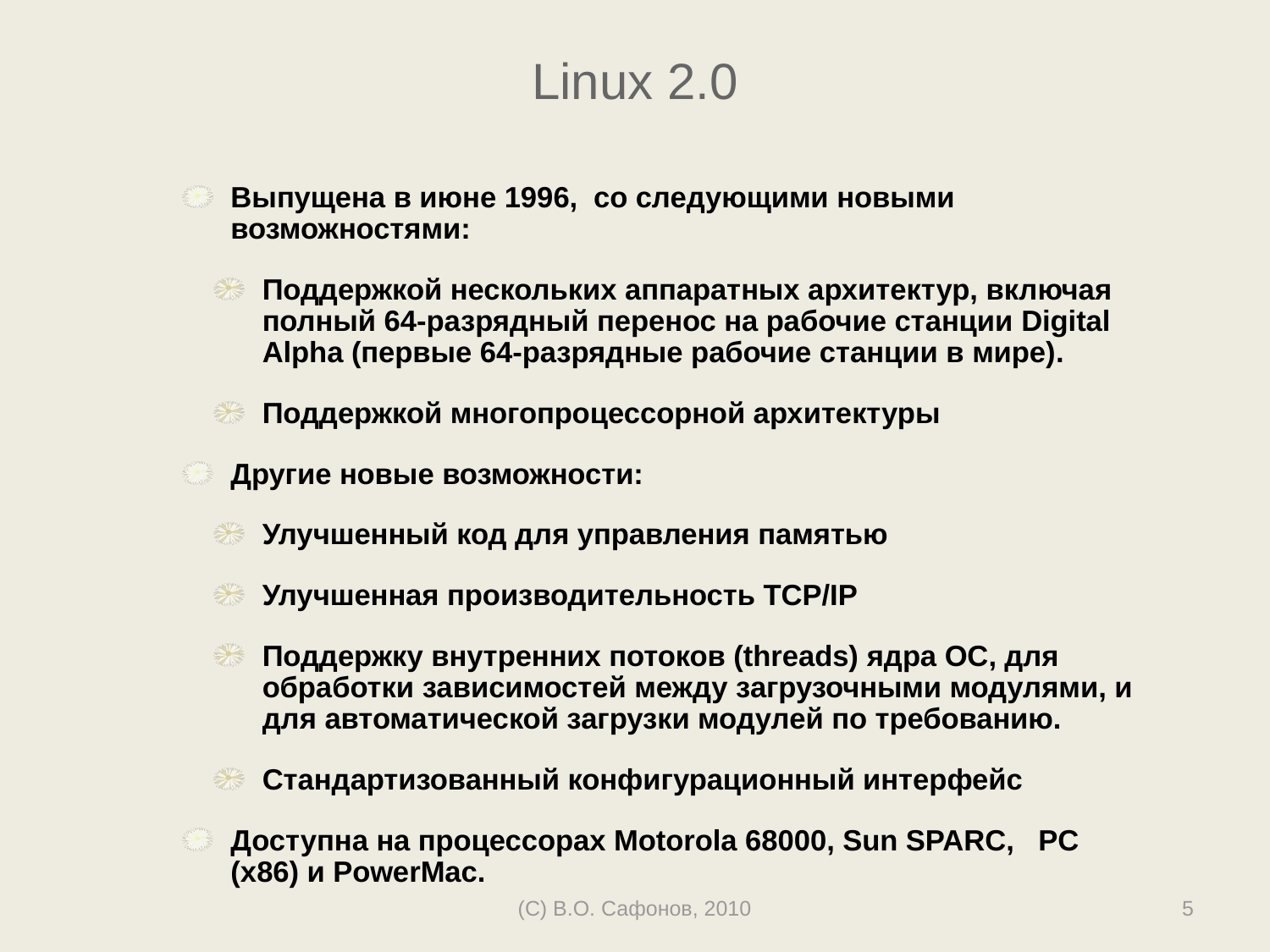

# Linux 2.0
Выпущена в июне 1996,  со следующими новыми возможностями:
Поддержкой нескольких аппаратных архитектур, включая полный 64-разрядный перенос на рабочие станции Digital Alpha (первые 64-разрядные рабочие станции в мире).
Поддержкой многопроцессорной архитектуры
Другие новые возможности:
Улучшенный код для управления памятью
Улучшенная производительность TCP/IP
Поддержку внутренних потоков (threads) ядра ОС, для обработки зависимостей между загрузочными модулями, и для автоматической загрузки модулей по требованию.
Стандартизованный конфигурационный интерфейс
Доступна на процессорах Motorola 68000, Sun SPARC,   PC (x86) и PowerMac.
(C) В.О. Сафонов, 2010
5